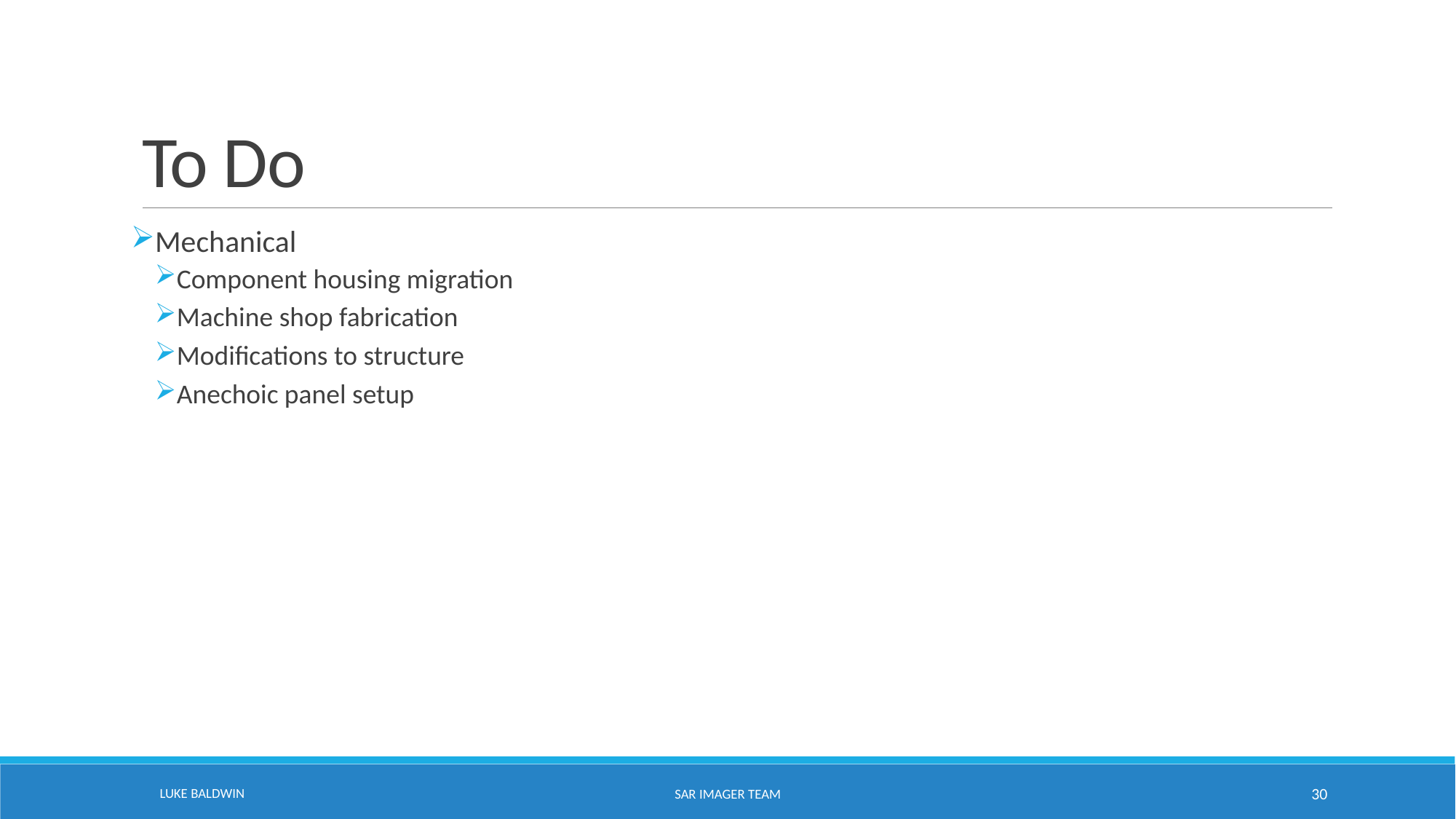

# To Do
Mechanical
Component housing migration
Machine shop fabrication
Modifications to structure
Anechoic panel setup
LUKE BALDWIN
SAR Imager Team
30